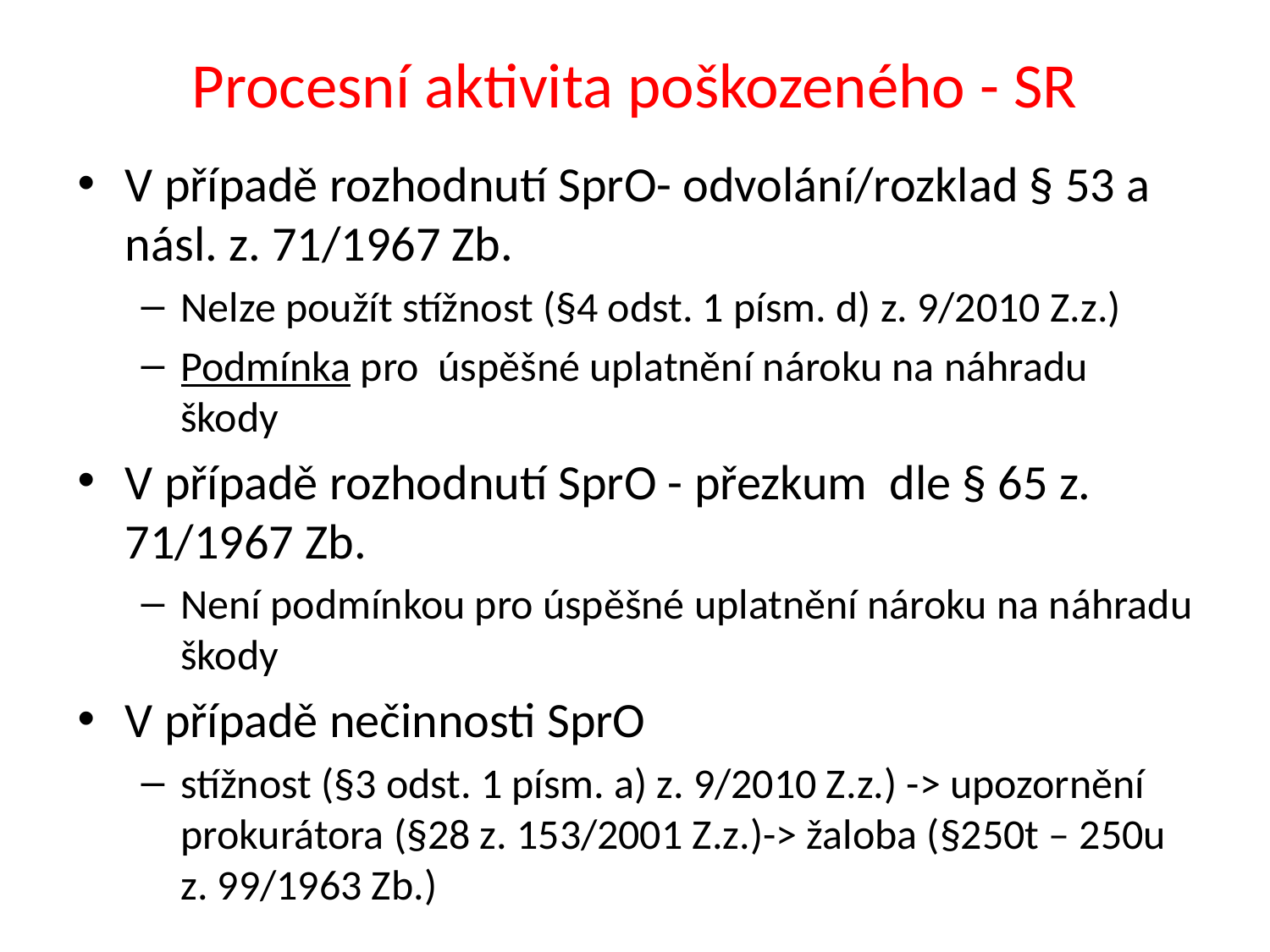

# Procesní aktivita poškozeného - SR
V případě rozhodnutí SprO- odvolání/rozklad § 53 a násl. z. 71/1967 Zb.
Nelze použít stížnost (§4 odst. 1 písm. d) z. 9/2010 Z.z.)
Podmínka pro  úspěšné uplatnění nároku na náhradu škody
V případě rozhodnutí SprO - přezkum  dle § 65 z. 71/1967 Zb.
Není podmínkou pro úspěšné uplatnění nároku na náhradu škody
V případě nečinnosti SprO
stížnost (§3 odst. 1 písm. a) z. 9/2010 Z.z.) -> upozornění prokurátora (§28 z. 153/2001 Z.z.)-> žaloba (§250t – 250u z. 99/1963 Zb.)